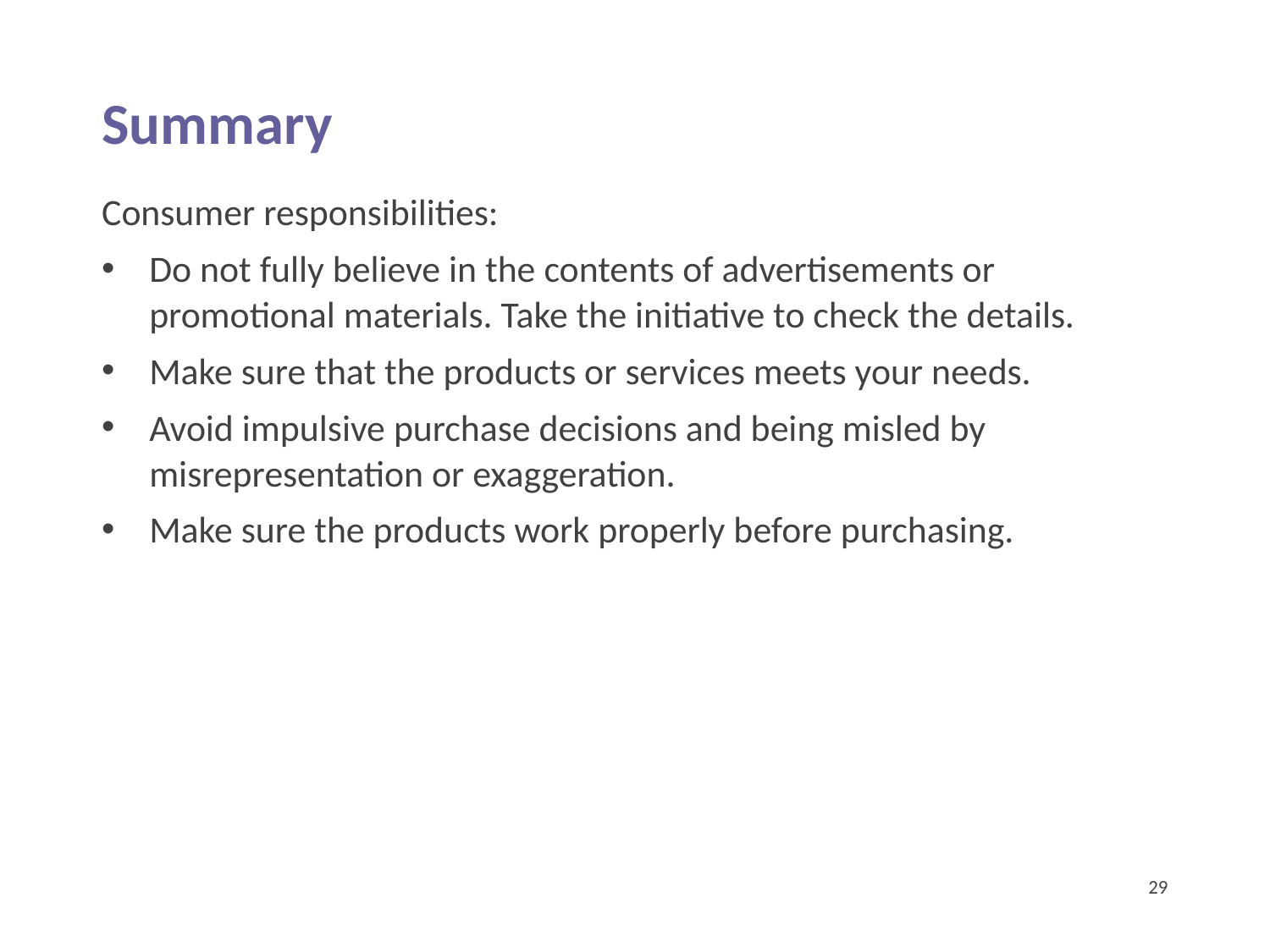

Summary
Consumer responsibilities:
Do not fully believe in the contents of advertisements or promotional materials. Take the initiative to check the details.
Make sure that the products or services meets your needs.
Avoid impulsive purchase decisions and being misled by misrepresentation or exaggeration.
Make sure the products work properly before purchasing.
29